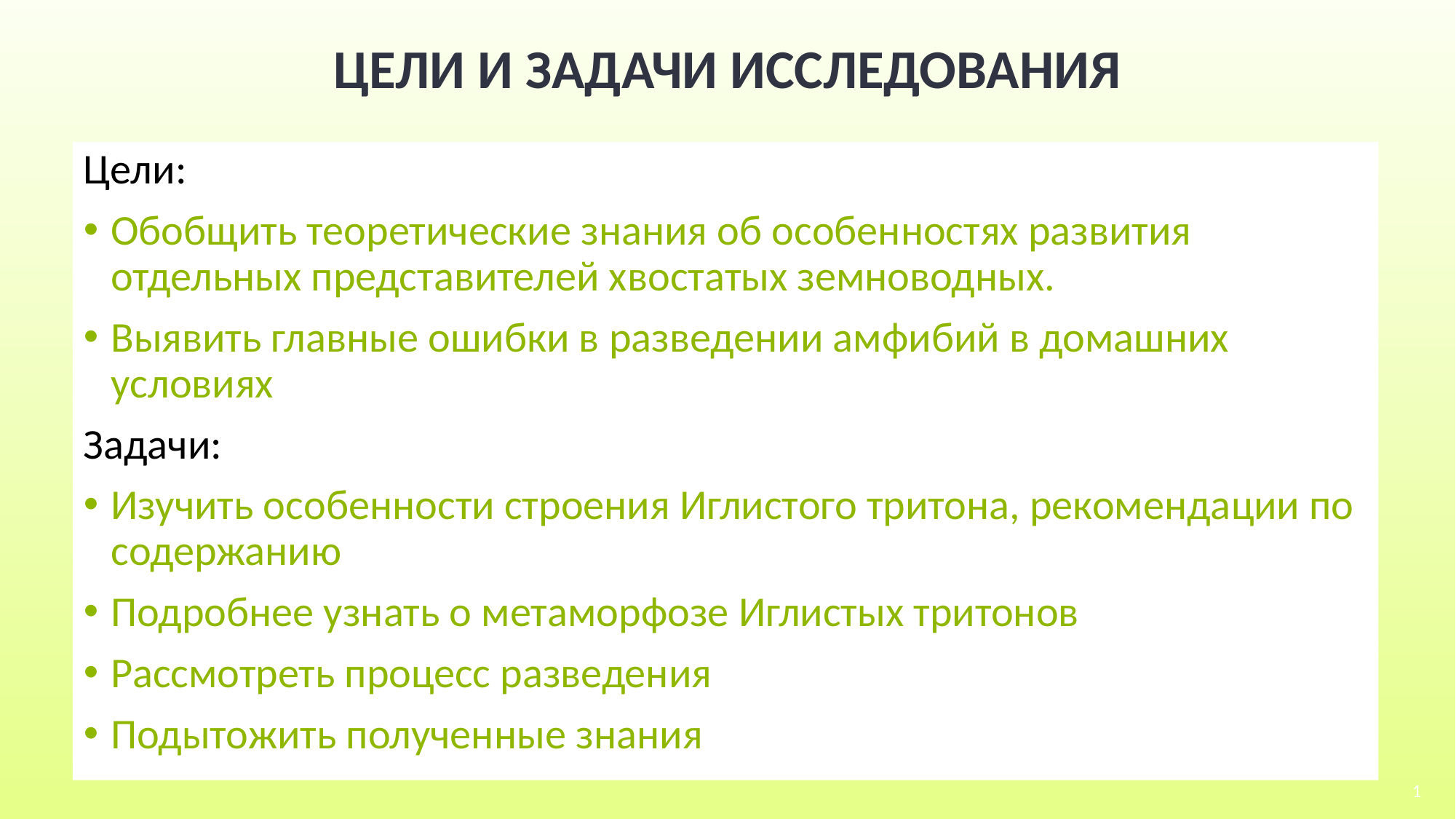

# Цели и задачи исследования
Цели:
Обобщить теоретические знания об особенностях развития отдельных представителей хвостатых земноводных.
Выявить главные ошибки в разведении амфибий в домашних условиях
Задачи:
Изучить особенности строения Иглистого тритона, рекомендации по содержанию
Подробнее узнать о метаморфозе Иглистых тритонов
Рассмотреть процесс разведения
Подытожить полученные знания

1